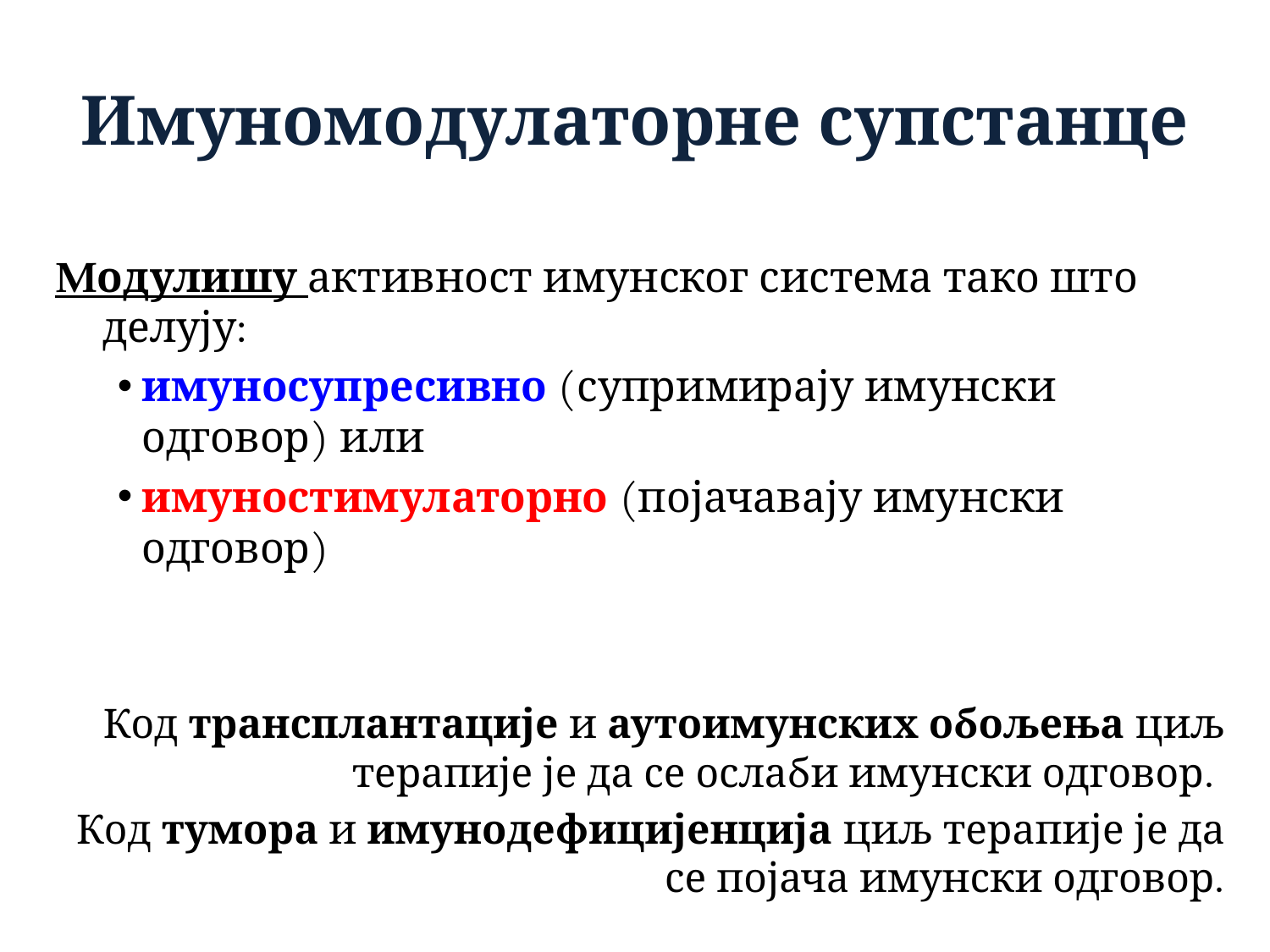

# Имуномодулаторне супстанце
Mодулишу активност имунског система тако што делују:
имуносупресивно (супримирају имунски одговор) или
имуностимулаторно (појачавају имунски одговор)

Код трансплантације и аутоимунских обољења циљ терапије је да се ослаби имунски одговор.
Код тумора и имунодефицијенција циљ терапије је да се појача имунски одговор.